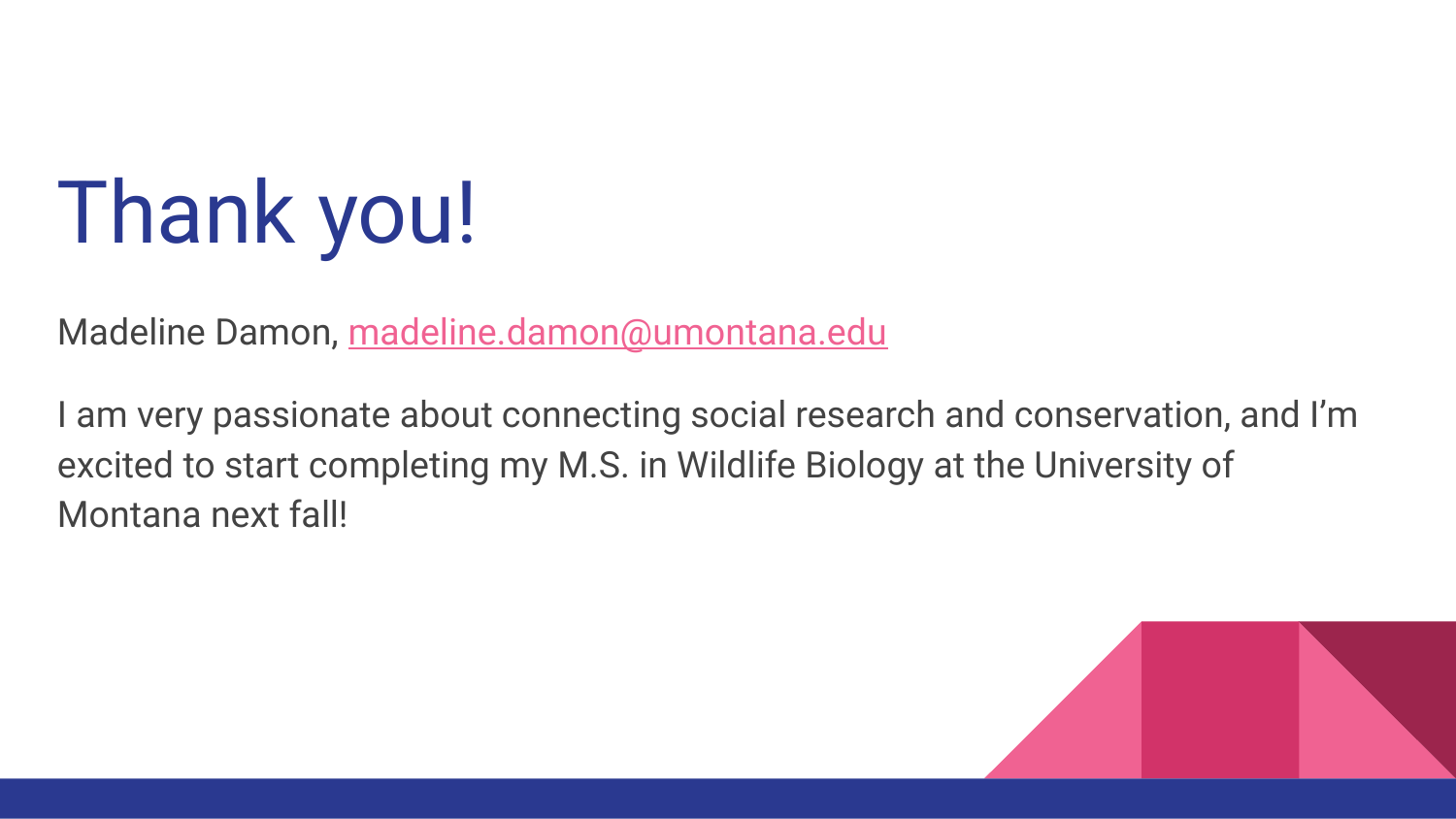

# Thank you!
Madeline Damon, madeline.damon@umontana.edu
I am very passionate about connecting social research and conservation, and I’m excited to start completing my M.S. in Wildlife Biology at the University of Montana next fall!